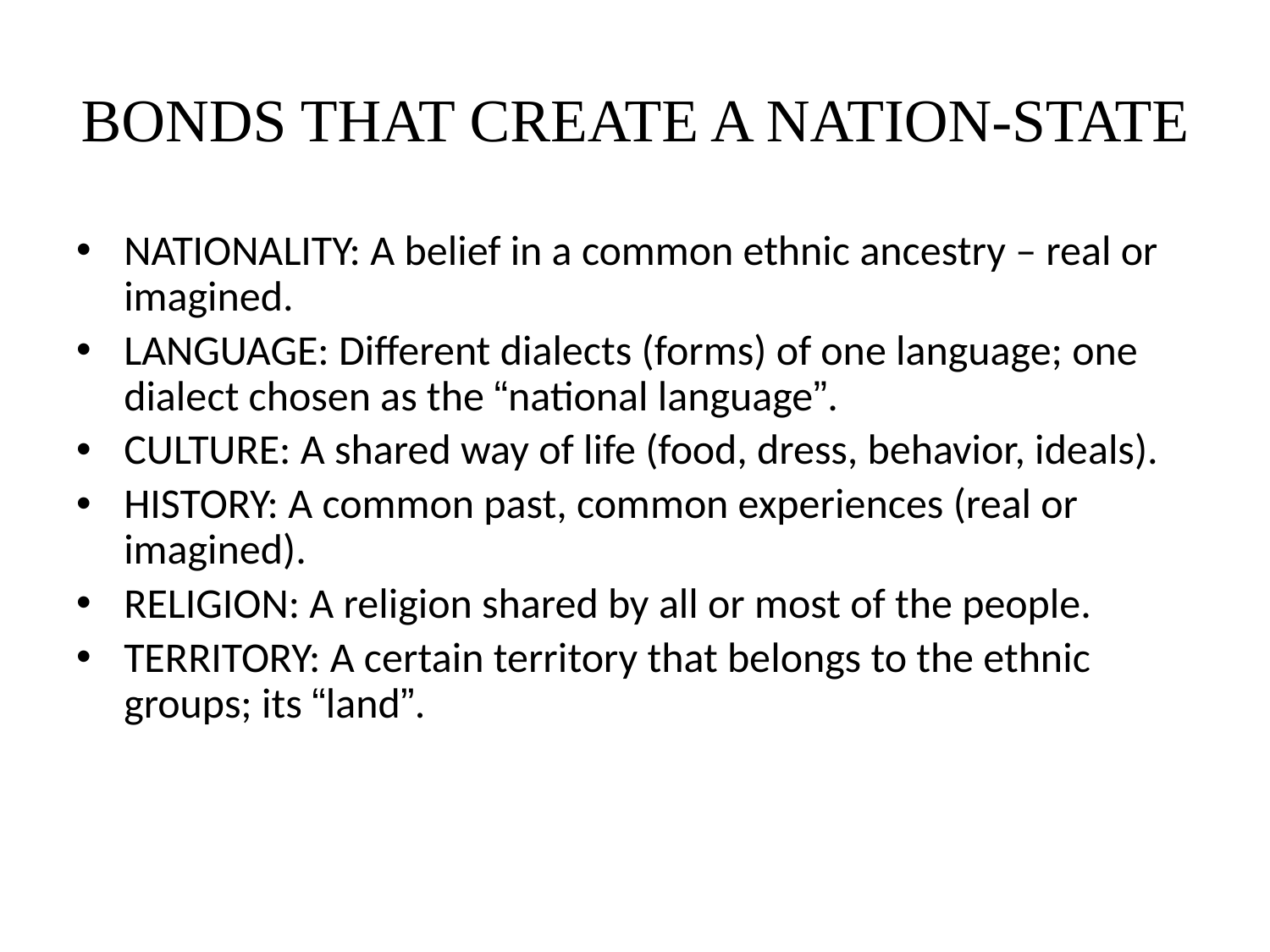

# BONDS THAT CREATE A NATION-STATE
NATIONALITY: A belief in a common ethnic ancestry – real or imagined.
LANGUAGE: Different dialects (forms) of one language; one dialect chosen as the “national language”.
CULTURE: A shared way of life (food, dress, behavior, ideals).
HISTORY: A common past, common experiences (real or imagined).
RELIGION: A religion shared by all or most of the people.
TERRITORY: A certain territory that belongs to the ethnic groups; its “land”.